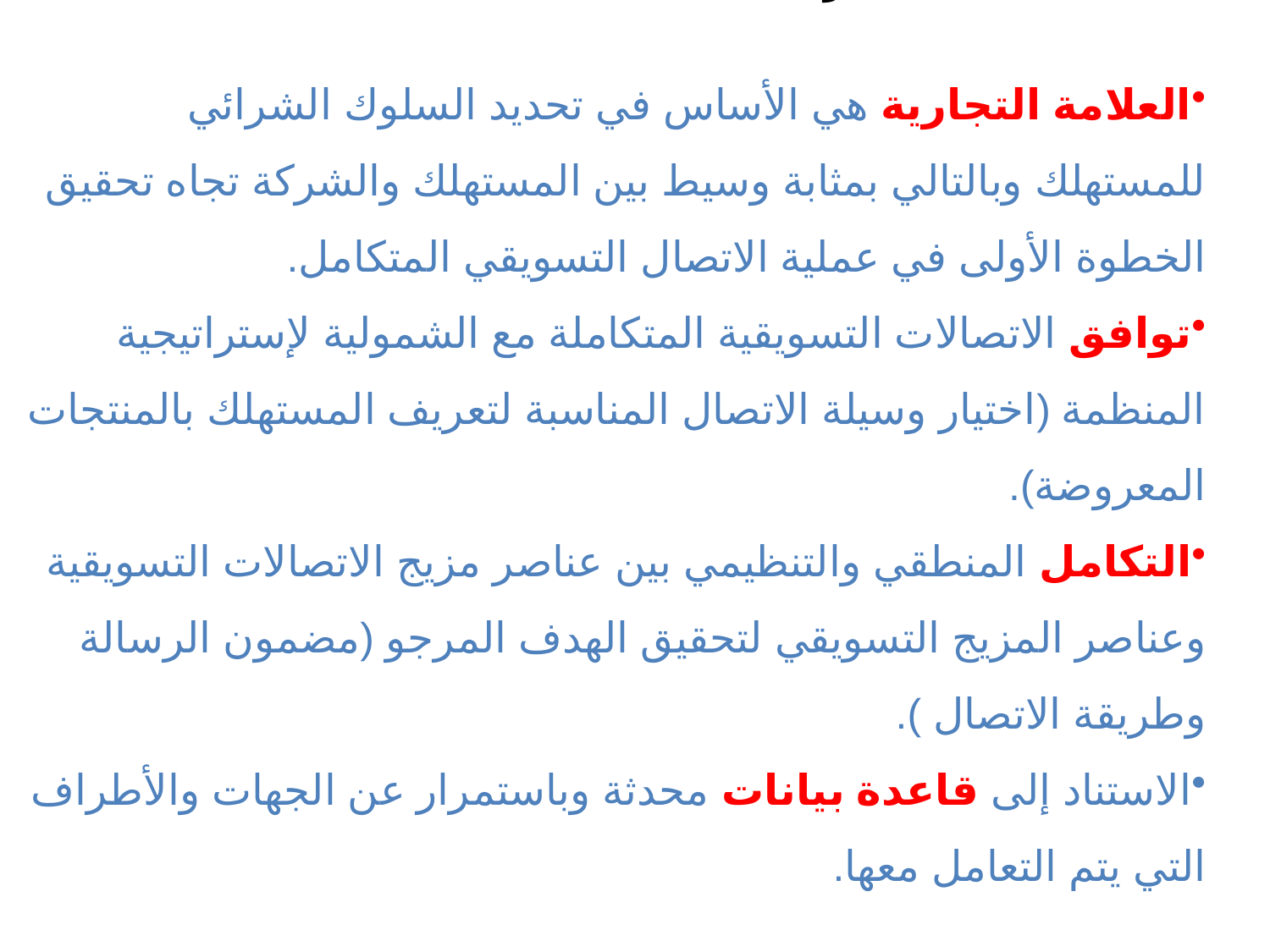

مبادئ الاتصالات التسويقية المتكاملة:

العلامة التجارية هي الأساس في تحديد السلوك الشرائي للمستهلك وبالتالي بمثابة وسيط بين المستهلك والشركة تجاه تحقيق الخطوة الأولى في عملية الاتصال التسويقي المتكامل.
توافق الاتصالات التسويقية المتكاملة مع الشمولية لإستراتيجية المنظمة (اختيار وسيلة الاتصال المناسبة لتعريف المستهلك بالمنتجات المعروضة).
التكامل المنطقي والتنظيمي بين عناصر مزيج الاتصالات التسويقية وعناصر المزيج التسويقي لتحقيق الهدف المرجو (مضمون الرسالة وطريقة الاتصال ).
الاستناد إلى قاعدة بيانات محدثة وباستمرار عن الجهات والأطراف التي يتم التعامل معها.